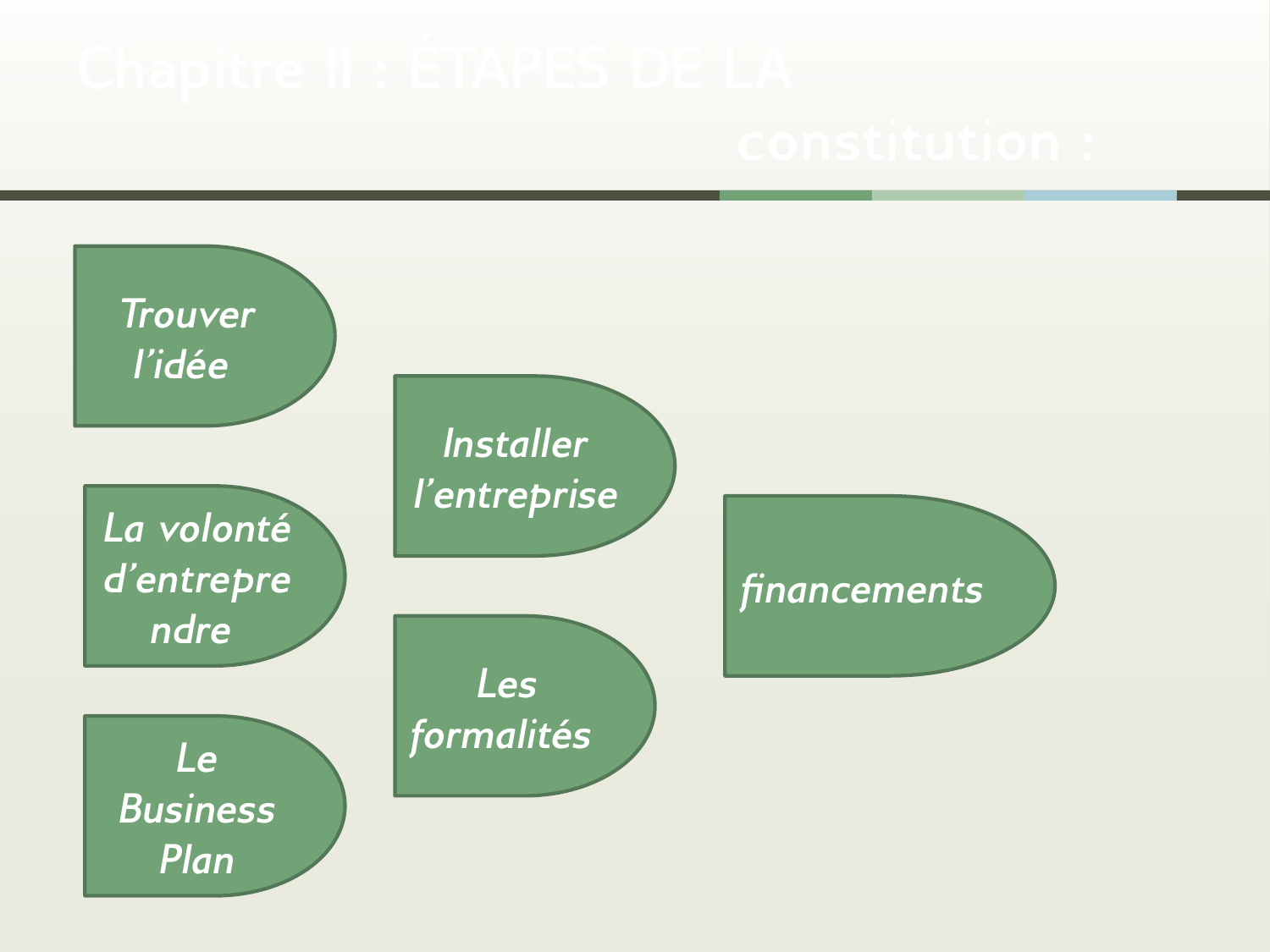

# Chapitre II : ÉTAPES DE LA constitution :
Trouver l’idée
Installer l’entreprise
La volonté d’entreprendre
financements
Les formalités
Le Business Plan